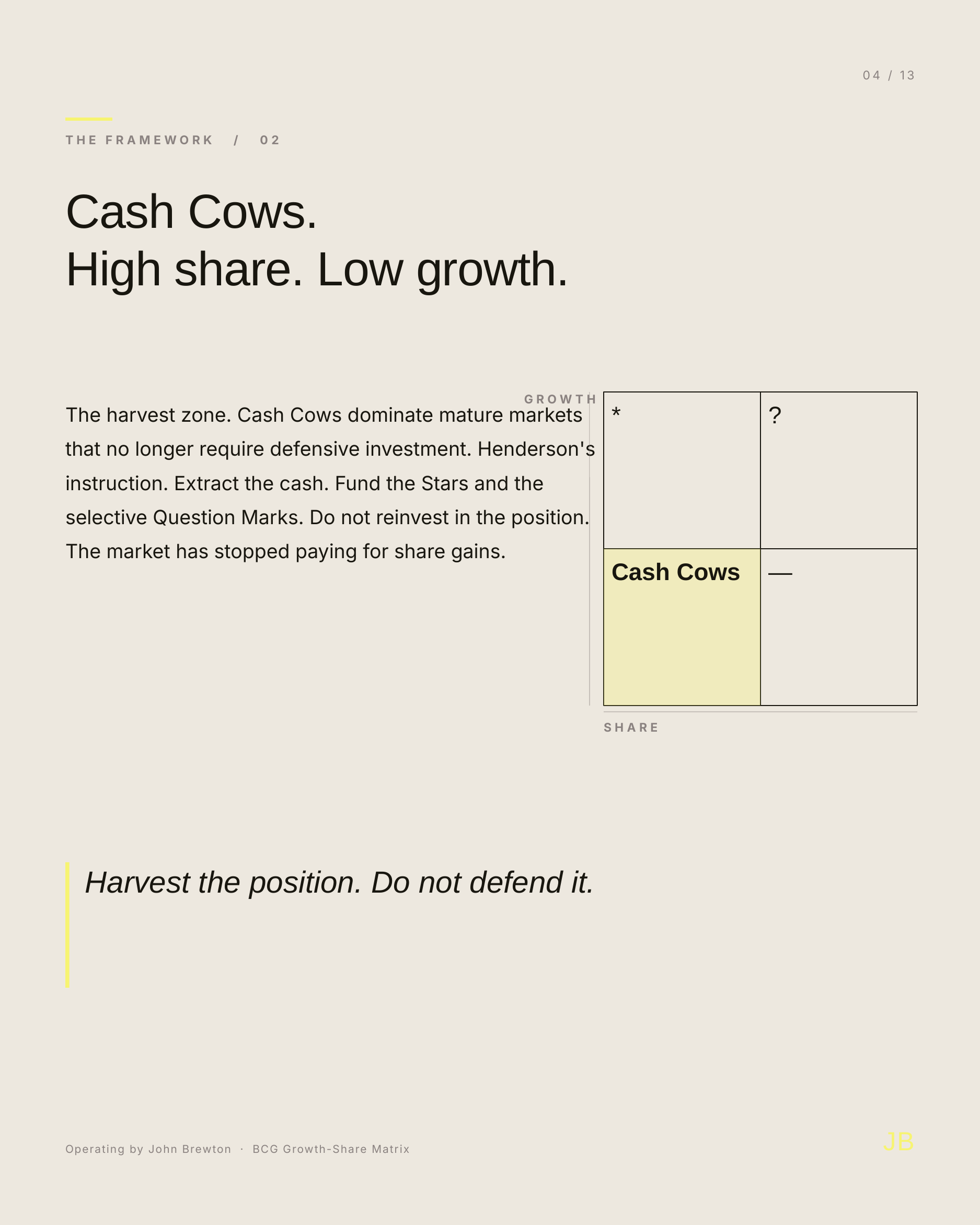

04 / 13

THE FRAMEWORK   /   02
Cash Cows.
High share. Low growth.
The harvest zone. Cash Cows dominate mature markets that no longer require defensive investment. Henderson's instruction. Extract the cash. Fund the Stars and the selective Question Marks. Do not reinvest in the position. The market has stopped paying for share gains.
GROWTH

*
?

Cash Cows
—

SHARE

Harvest the position. Do not defend it.
JB
Operating by John Brewton  ·  BCG Growth-Share Matrix